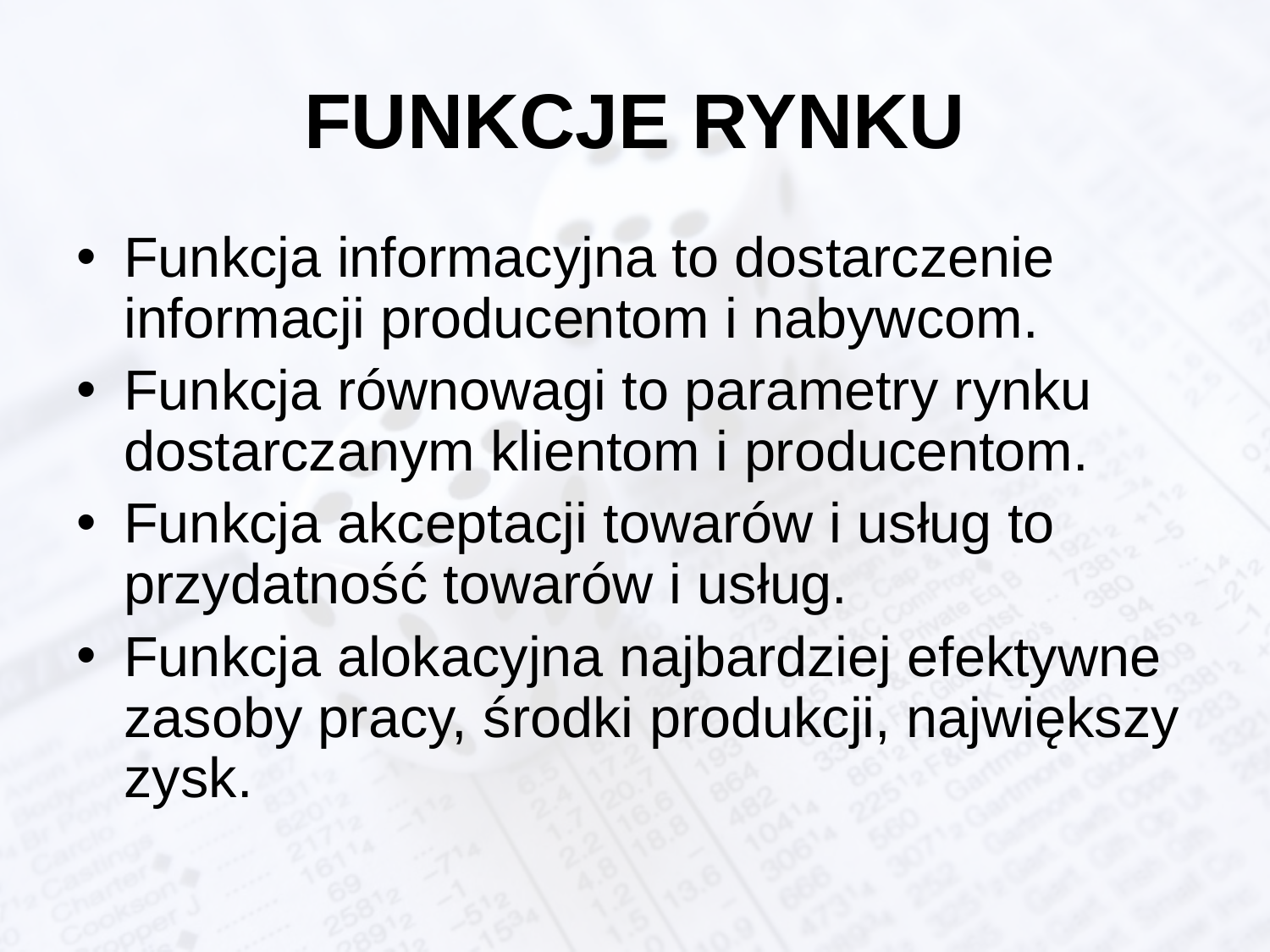

# FUNKCJE RYNKU
Funkcja informacyjna to dostarczenie informacji producentom i nabywcom.
Funkcja równowagi to parametry rynku dostarczanym klientom i producentom.
Funkcja akceptacji towarów i usług to przydatność towarów i usług.
Funkcja alokacyjna najbardziej efektywne zasoby pracy, środki produkcji, największy zysk.